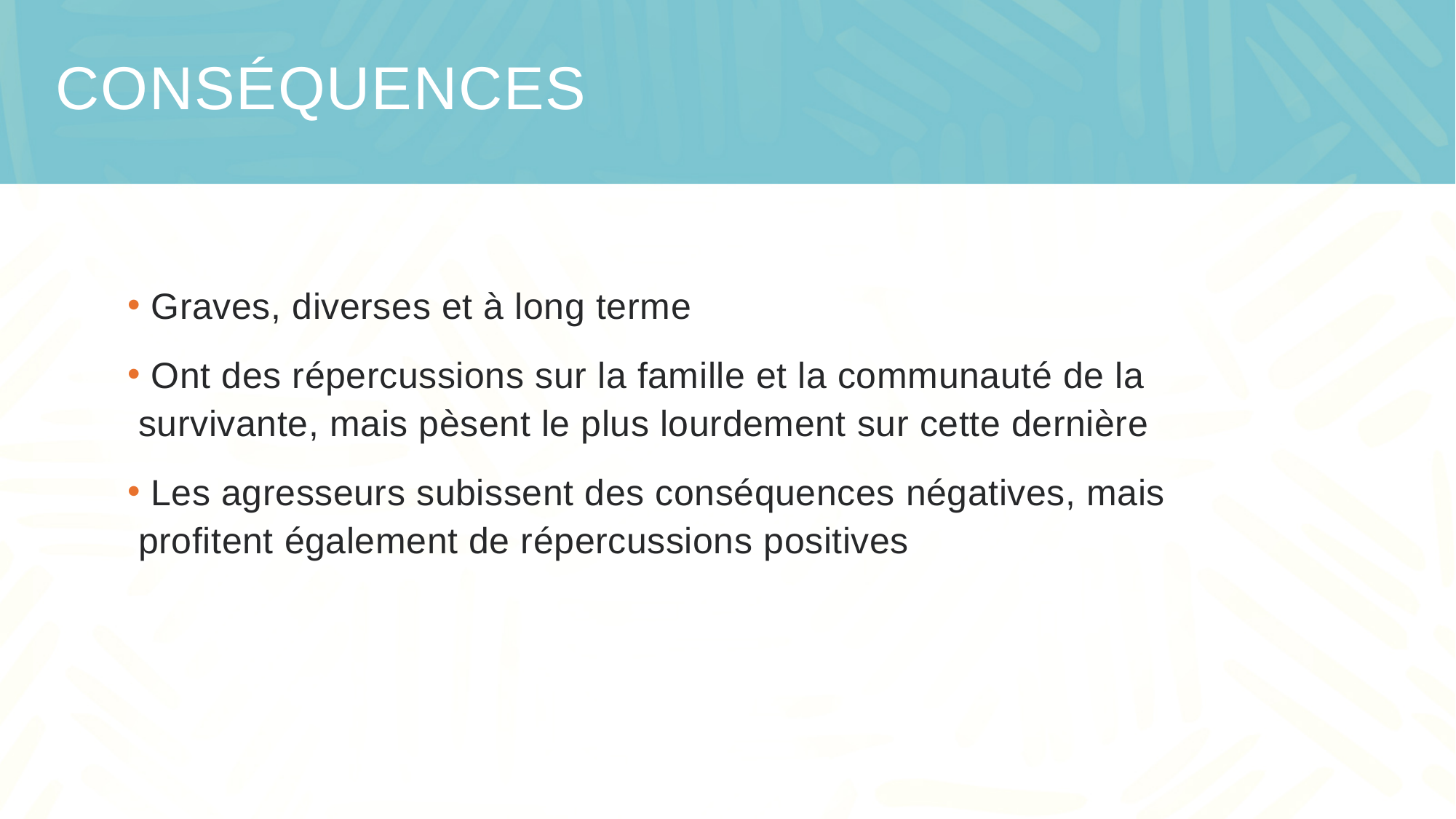

# Conséquences
 Graves, diverses et à long terme
 Ont des répercussions sur la famille et la communauté de la survivante, mais pèsent le plus lourdement sur cette dernière
 Les agresseurs subissent des conséquences négatives, mais profitent également de répercussions positives